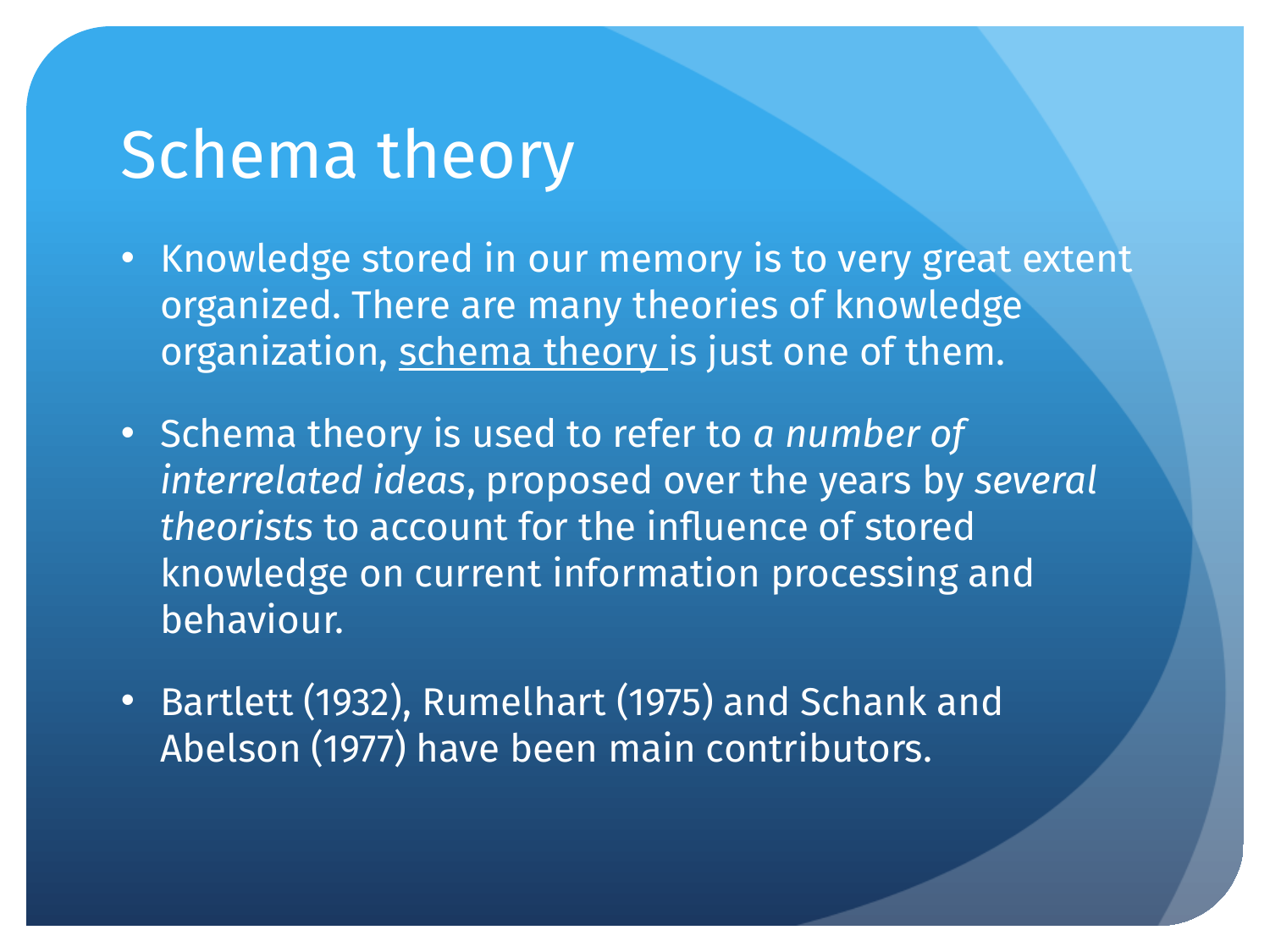

# Schema theory
Knowledge stored in our memory is to very great extent organized. There are many theories of knowledge organization, schema theory is just one of them.
Schema theory is used to refer to a number of interrelated ideas, proposed over the years by several theorists to account for the influence of stored knowledge on current information processing and behaviour.
Bartlett (1932), Rumelhart (1975) and Schank and Abelson (1977) have been main contributors.